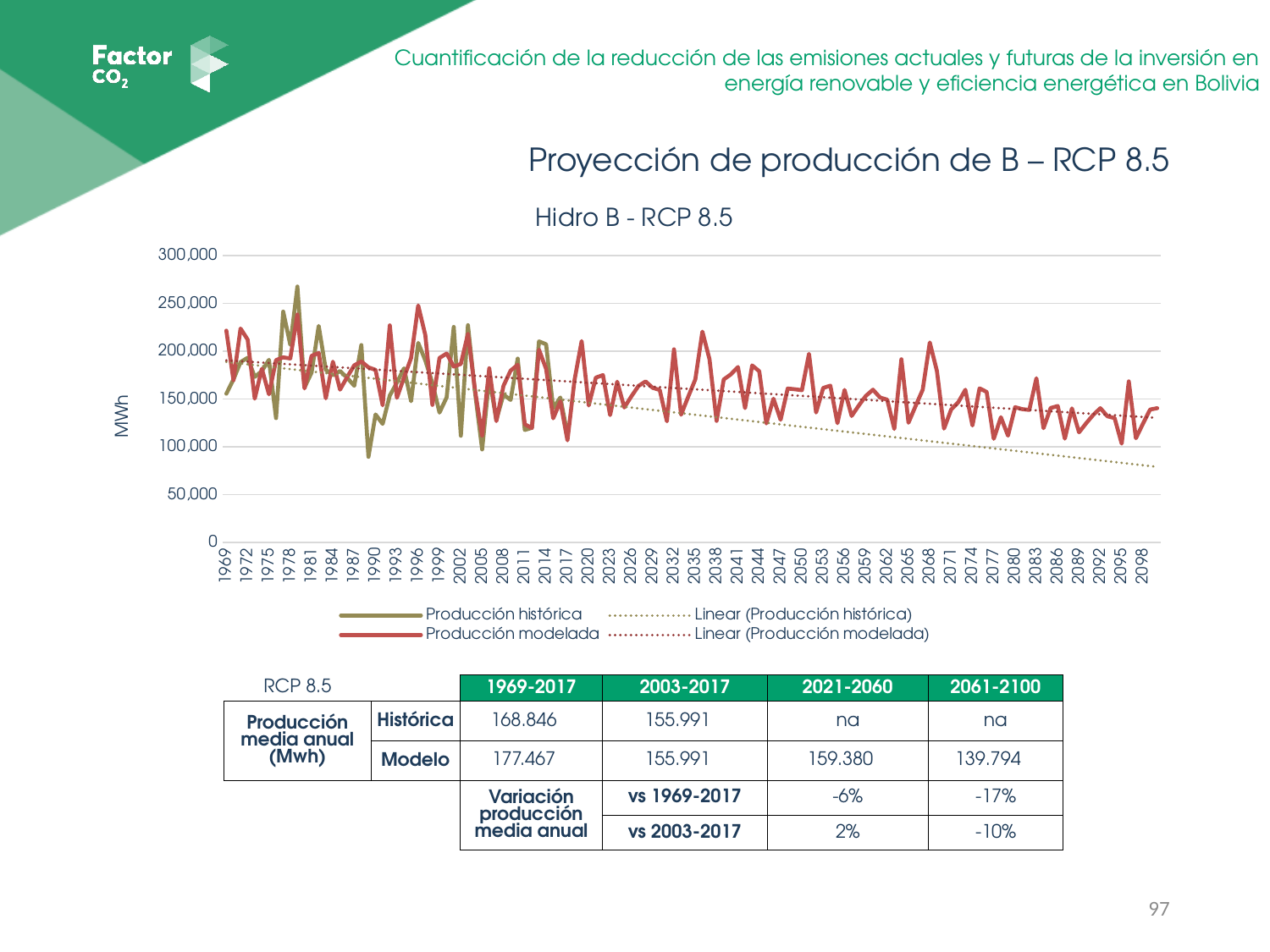

Proyección de producción de B – RCP 8.5

### Chart: Hidro B - RCP 8.5

| Category |  |  |
|---|---|---|
| 1969 | 155692.0 | 221705.52769803494 |
| 1970 | 170560.0 | 169892.96082153879 |
| 1971 | 188742.0 | 223862.58400091794 |
| 1972 | 193282.0 | 212302.0245910849 |
| 1973 | 173251.0 | 150519.56295099456 |
| 1974 | 179343.0 | 181844.16215440724 |
| 1975 | 191159.0 | 155097.39798656723 |
| 1976 | 130115.0 | 190853.34150441483 |
| 1977 | 241604.0 | 193734.32568680166 |
| 1978 | 206858.0 | 192562.3999176953 |
| 1979 | 267780.0 | 238523.86367484578 |
| 1980 | 162095.0 | 161188.97047390306 |
| 1981 | 177909.0 | 195309.10093903894 |
| 1982 | 226601.0 | 198275.53804208987 |
| 1983 | 180779.0 | 150849.1670735558 |
| 1984 | 174991.0 | 189156.49065122902 |
| 1985 | 179447.0 | 159943.79934422724 |
| 1986 | 172431.0 | 173115.75668658182 |
| 1987 | 163989.0 | 185372.1470218222 |
| 1988 | 206607.0 | 189449.4720935056 |
| 1989 | 89646.0 | 183260.23912541152 |
| 1990 | 134046.0 | 180623.4061449212 |
| 1991 | 124097.0 | 143524.6310166395 |
| 1992 | 153852.0 | 227170.83278662548 |
| 1993 | 167236.0 | 151374.0921576349 |
| 1994 | 182239.0 | 172627.45428278766 |
| 1995 | 147830.0 | 193099.5325618689 |
| 1996 | 208871.0 | 247972.51518826833 |
| 1997 | 190521.0 | 217075.18058817583 |
| 1998 | 166961.0 | 144025.14098052878 |
| 1999 | 135950.0 | 193087.32500177427 |
| 2000 | 151910.0 | 197750.61295801107 |
| 2001 | 225536.0 | 183992.69273110284 |
| 2002 | 111668.48161999999 | 186861.46935339525 |
| 2003 | 227359.32941385 | 218367.65092556775 |
| 2004 | 156916.66800000003 | 159214.77351712188 |
| 2005 | 97338.73499999997 | 111868.37050525226 |
| 2006 | 172541.27599999998 | 182335.9989169345 |
| 2007 | 128328.20100000002 | 126990.7462141089 |
| 2008 | 154787.25400000002 | 163994.4897428184 |
| 2009 | 149191.588 | 179821.27404713104 |
| 2010 | 192398.90699999998 | 185954.77914908325 |
| 2011 | 117705.59099999997 | 123696.89084107954 |
| 2012 | 119985.615 | 119774.82311276167 |
| 2013 | 210435.37299999996 | 201722.84392132013 |
| 2014 | 207403.406 | 181696.13647990435 |
| 2015 | 140458.391 | 129913.70554095096 |
| 2016 | 151699.573 | 147657.47279196337 |
| 2017 | 113310.64799999999 | 106850.6981136458 |
| 2018 | None | 170135.13208127525 |
| 2019 | None | 210743.5775011175 |
| 2020 | None | 143406.99956569236 |
| 2021 | None | 172561.9316083573 |
| 2022 | None | 175182.87509760624 |
| 2023 | None | 133280.13659665326 |
| 2024 | None | 168289.21168064987 |
| 2025 | None | 141315.53947521438 |
| 2026 | None | 152953.39142953316 |
| 2027 | None | 163782.31020815767 |
| 2028 | None | 168549.87213056663 |
| 2029 | None | 161916.37101622354 |
| 2030 | None | 159586.64347022455 |
| 2031 | None | 126808.67119110067 |
| 2032 | None | 202109.9050573316 |
| 2033 | None | 133743.92495071792 |
| 2034 | None | 152521.96040249622 |
| 2035 | None | 170609.70621101576 |
| 2036 | None | 220616.7970014119 |
| 2037 | None | 191792.9696385244 |
| 2038 | None | 127250.8879938136 |
| 2039 | None | 170598.92043534003 |
| 2040 | None | 175935.2515448708 |
| 2041 | None | 183614.20071920138 |
| 2042 | None | 140620.73813741055 |
| 2043 | None | 185291.50149207504 |
| 2044 | None | 179196.87988094165 |
| 2045 | None | 124585.33857987772 |
| 2046 | None | 150512.7710087557 |
| 2047 | None | 128374.42165112842 |
| 2048 | None | 161092.779865459 |
| 2049 | None | 160354.282772484 |
| 2050 | None | 159384.27750624382 |
| 2051 | None | 197426.6715416004 |
| 2052 | None | 136054.0985691456 |
| 2053 | None | 161657.7273489943 |
| 2054 | None | 164113.0531791648 |
| 2055 | None | 124858.15256100774 |
| 2056 | None | 159660.52607937367 |
| 2057 | None | 132385.79759589254 |
| 2058 | None | 143288.252619571 |
| 2059 | None | 153432.8910289993 |
| 2060 | None | 159907.82169711494 |
| 2061 | None | 151684.86070546266 |
| 2062 | None | 149502.348856422 |
| 2063 | None | 118795.61964700668 |
| 2064 | None | 191747.132481316 |
| 2065 | None | 125292.63408651127 |
| 2066 | None | 142884.08375863754 |
| 2067 | None | 159828.8632532705 |
| 2068 | None | 209305.1213409532 |
| 2069 | None | 179673.55432510053 |
| 2070 | None | 119209.89272946348 |
| 2071 | None | 139129.6376009349 |
| 2072 | None | 146740.22152152023 |
| 2073 | None | 159844.67254794043 |
| 2074 | None | 122416.8705523955 |
| 2075 | None | 161304.84061639165 |
| 2076 | None | 157538.0508407218 |
| 2077 | None | 108457.31197027348 |
| 2078 | None | 131028.34367898498 |
| 2079 | None | 111755.88441406404 |
| 2080 | None | 141622.12289287173 |
| 2081 | None | 139595.8358396573 |
| 2082 | None | 138751.4012940469 |
| 2083 | None | 171869.06862970517 |
| 2084 | None | 119609.76949886161 |
| 2085 | None | 140730.54476032133 |
| 2086 | None | 142868.0197038977 |
| 2087 | None | 108694.80918622644 |
| 2088 | None | 140362.9800444078 |
| 2089 | None | 115247.97310789046 |
| 2090 | None | 124739.0655528242 |
| 2091 | None | 133570.4435089997 |
| 2092 | None | 140580.38600385477 |
| 2093 | None | 132048.70208826428 |
| 2094 | None | 130148.724360641 |
| 2095 | None | 103417.09327616141 |
| 2096 | None | 168571.40328265773 |
| 2097 | None | 109073.0454931144 |
| 2098 | None | 124387.21782548657 |
| 2099 | None | 139138.43379411843 |
| 2100 | None | 140580.38600385477 |
| RCP 8.5 |  | 1969-2017 | 2003-2017 | 2021-2060 | 2061-2100 |
| --- | --- | --- | --- | --- | --- |
| Producción media anual (Mwh) | Histórica | 168.846 | 155.991 | na | na |
|  | Modelo | 177.467 | 155.991 | 159.380 | 139.794 |
|  |  | Variación producción media anual | vs 1969-2017 | -6% | -17% |
|  |  |  | vs 2003-2017 | 2% | -10% |
97